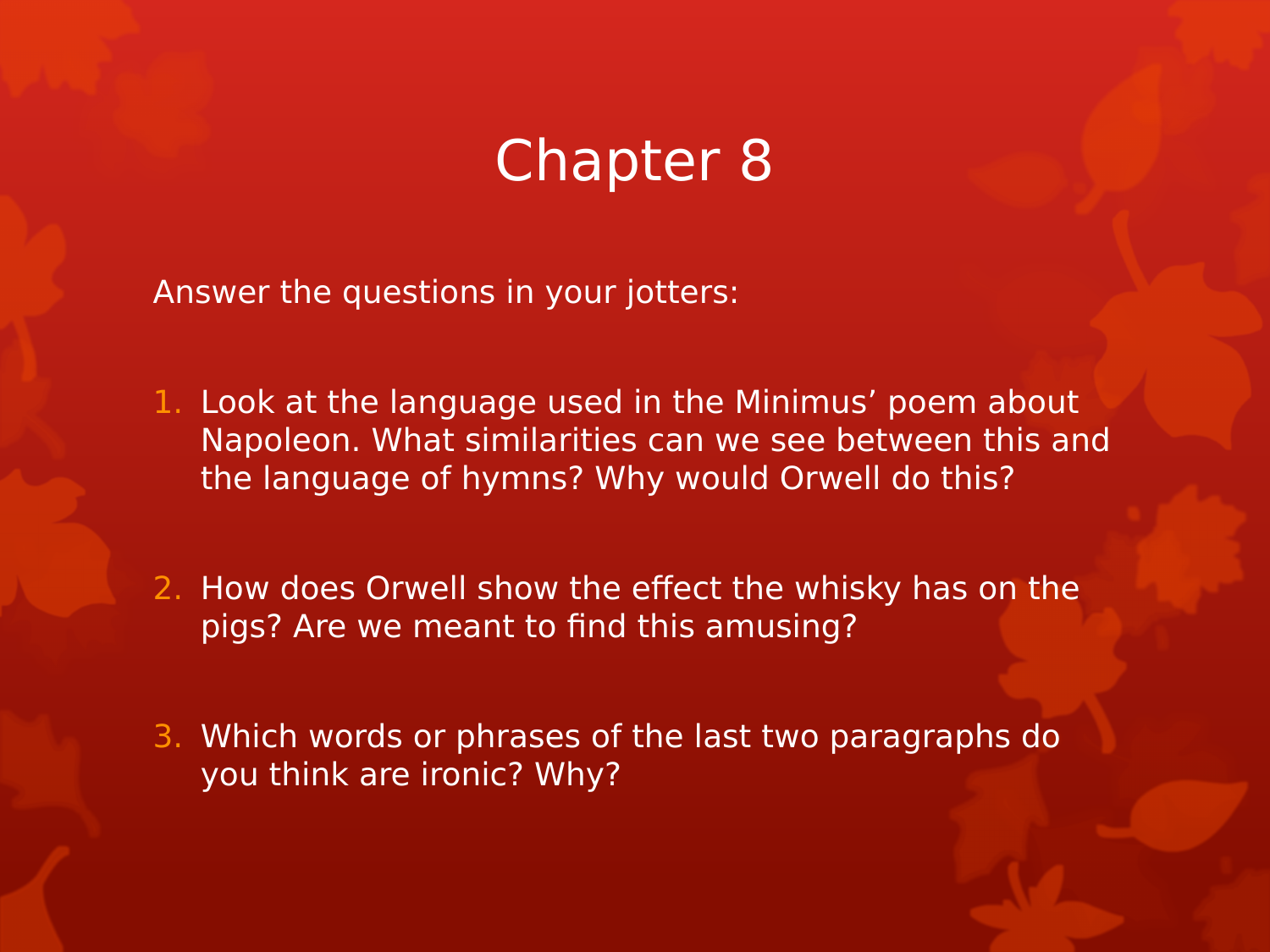

# Chapter 8
Answer the questions in your jotters:

Look at the language used in the Minimus’ poem about Napoleon. What similarities can we see between this and the language of hymns? Why would Orwell do this?

How does Orwell show the effect the whisky has on the pigs? Are we meant to find this amusing?

Which words or phrases of the last two paragraphs do you think are ironic? Why?